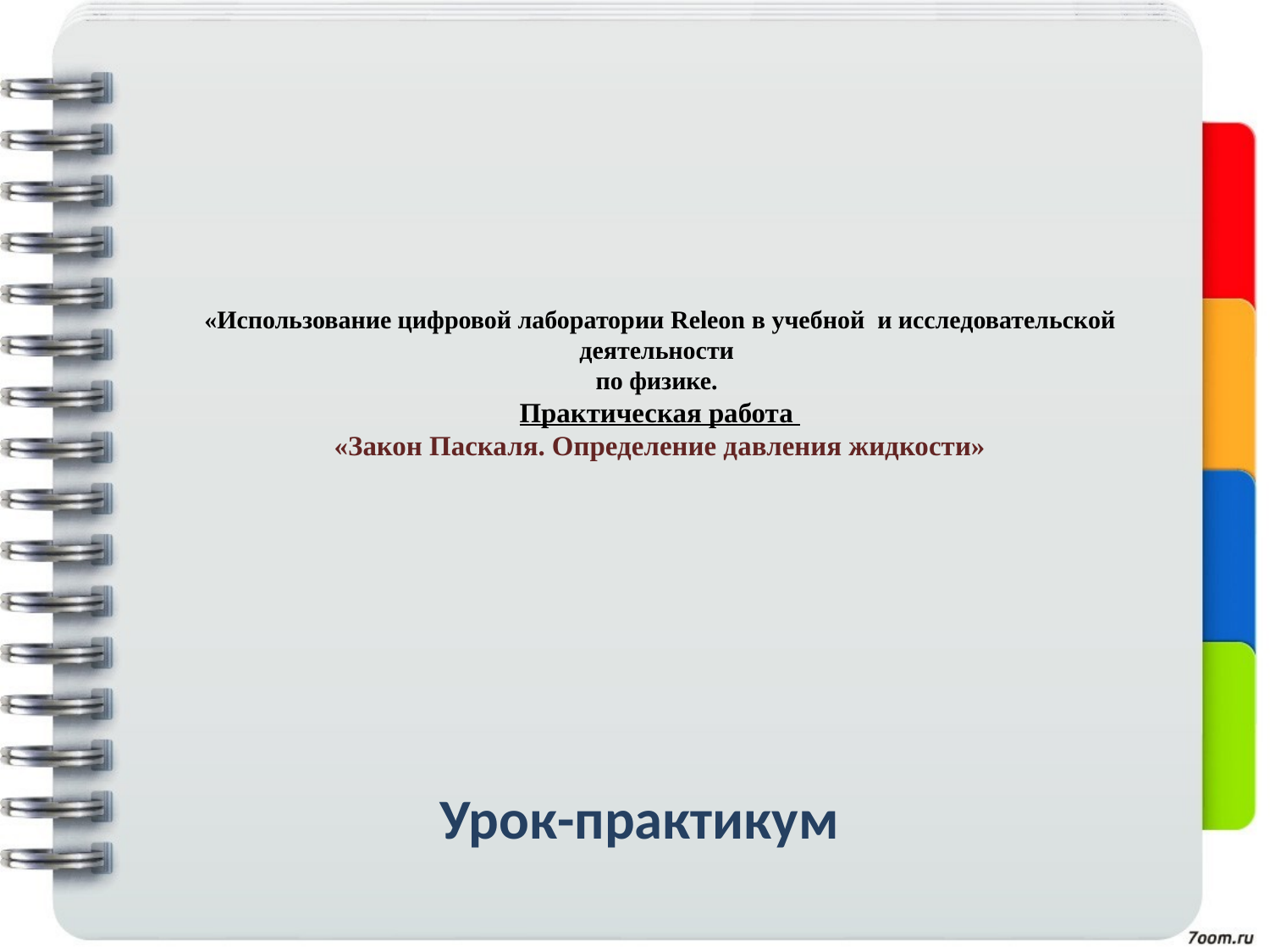

# «Использование цифровой лаборатории Releon в учебной  и исследовательской деятельности по физике. Практическая работа «Закон Паскаля. Определение давления жидкости»
Урок-практикум